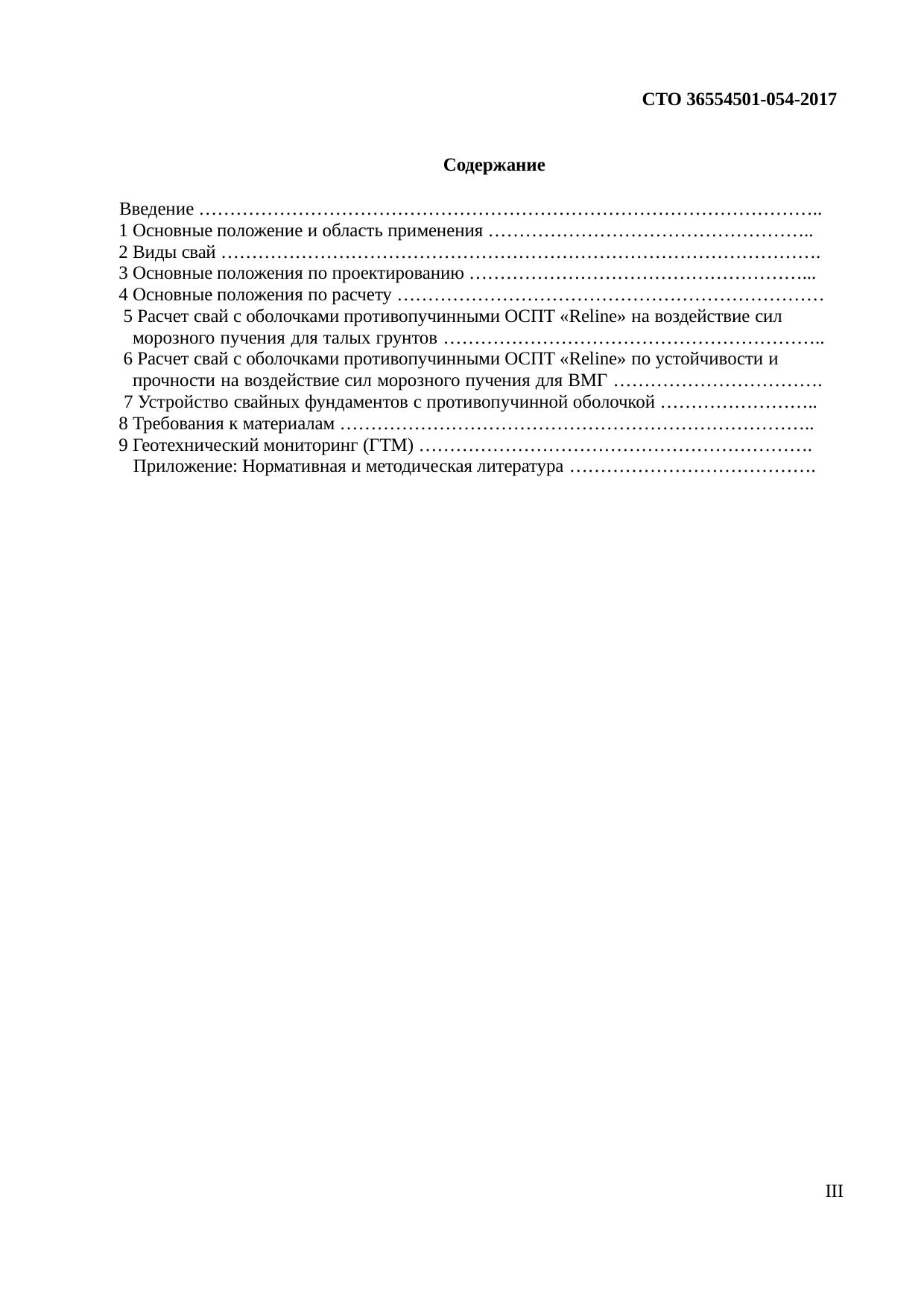

СТО 36554501-054-2017

Содержание

Введение ………………………………………………………………………………………..  1 Основные положение и область применения ……………………………………………..  2 Виды свай …………………………………………………………………………………….  3 Основные положения по проектированию ………………………………………………...  4 Основные положения по расчету ……………………………………………………………  5 Расчет свай с оболочками противопучинными ОСПТ «Reline» на воздействие сил
морозного пучения для талых грунтов ……………………………………………………..  6 Расчет свай с оболочками противопучинными ОСПТ «Reline» по устойчивости и
прочности на воздействие сил морозного пучения для ВМГ …………………………….  7 Устройство свайных фундаментов с противопучинной оболочкой ……………………..  8 Требования к материалам …………………………………………………………………..
9 Геотехнический мониторинг (ГТМ) ……………………………………………………….  Приложение: Нормативная и методическая литература ………………………………….
III